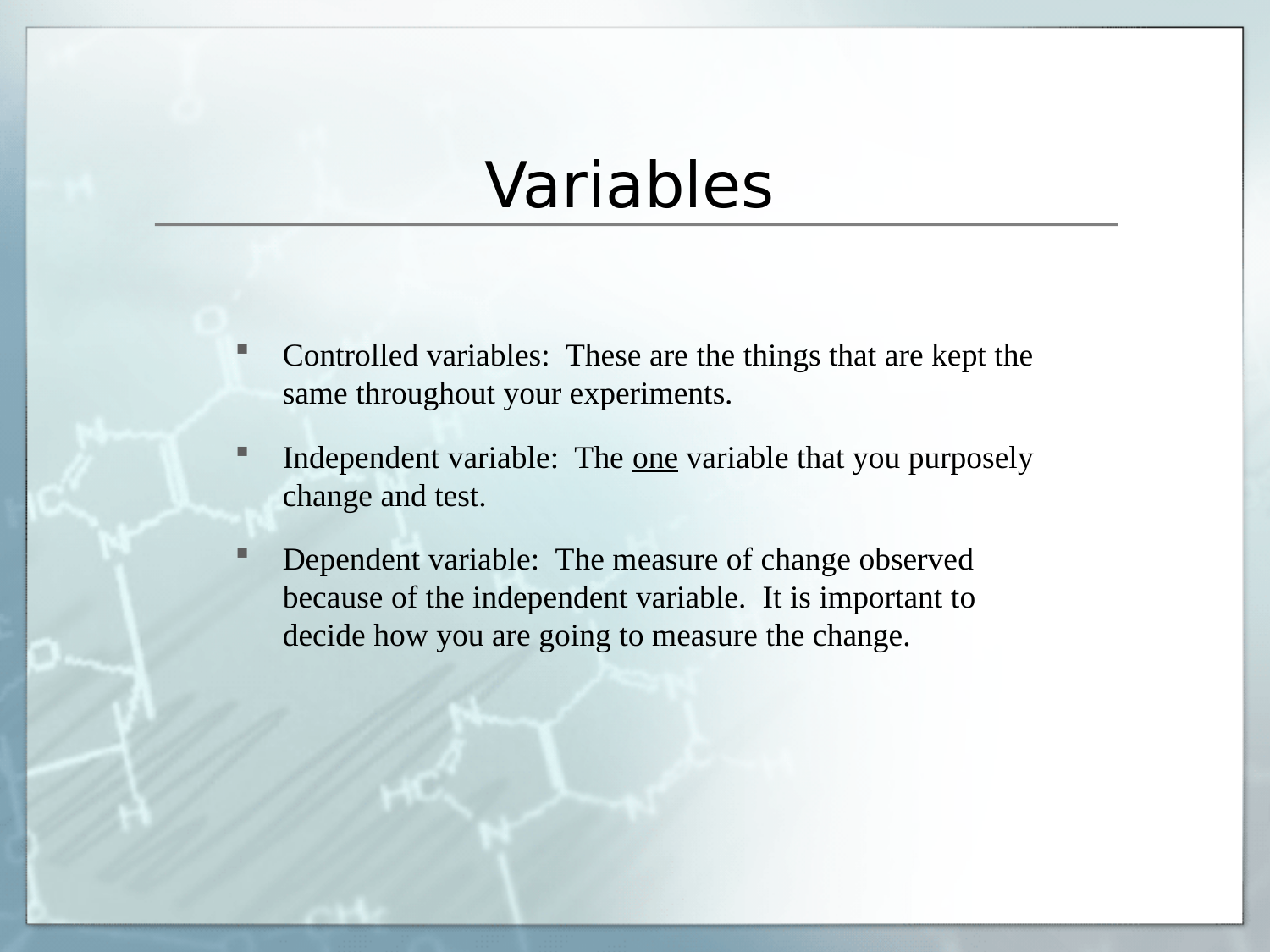

# Variables
Controlled variables:  These are the things that are kept the same throughout your experiments.

Independent variable:  The one variable that you purposely change and test.

Dependent variable:  The measure of change observed because of the independent variable.  It is important to decide how you are going to measure the change.